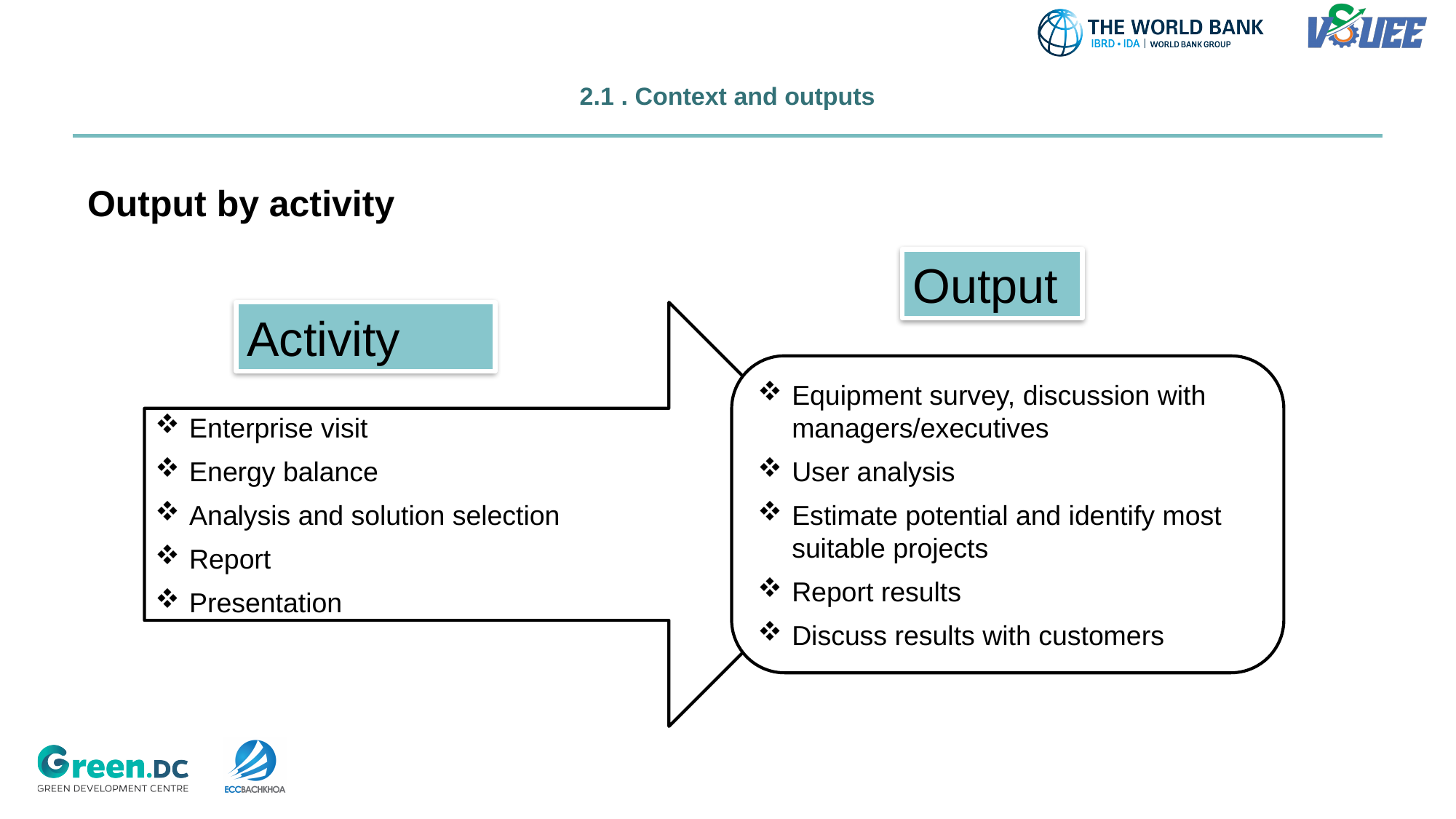

# 2.1 . Context and outputs
Output by activity
Output
Enterprise visit
Energy balance
Analysis and solution selection
Report
Presentation
Activity
Equipment survey, discussion with managers/executives
User analysis
Estimate potential and identify most suitable projects
Report results
Discuss results with customers